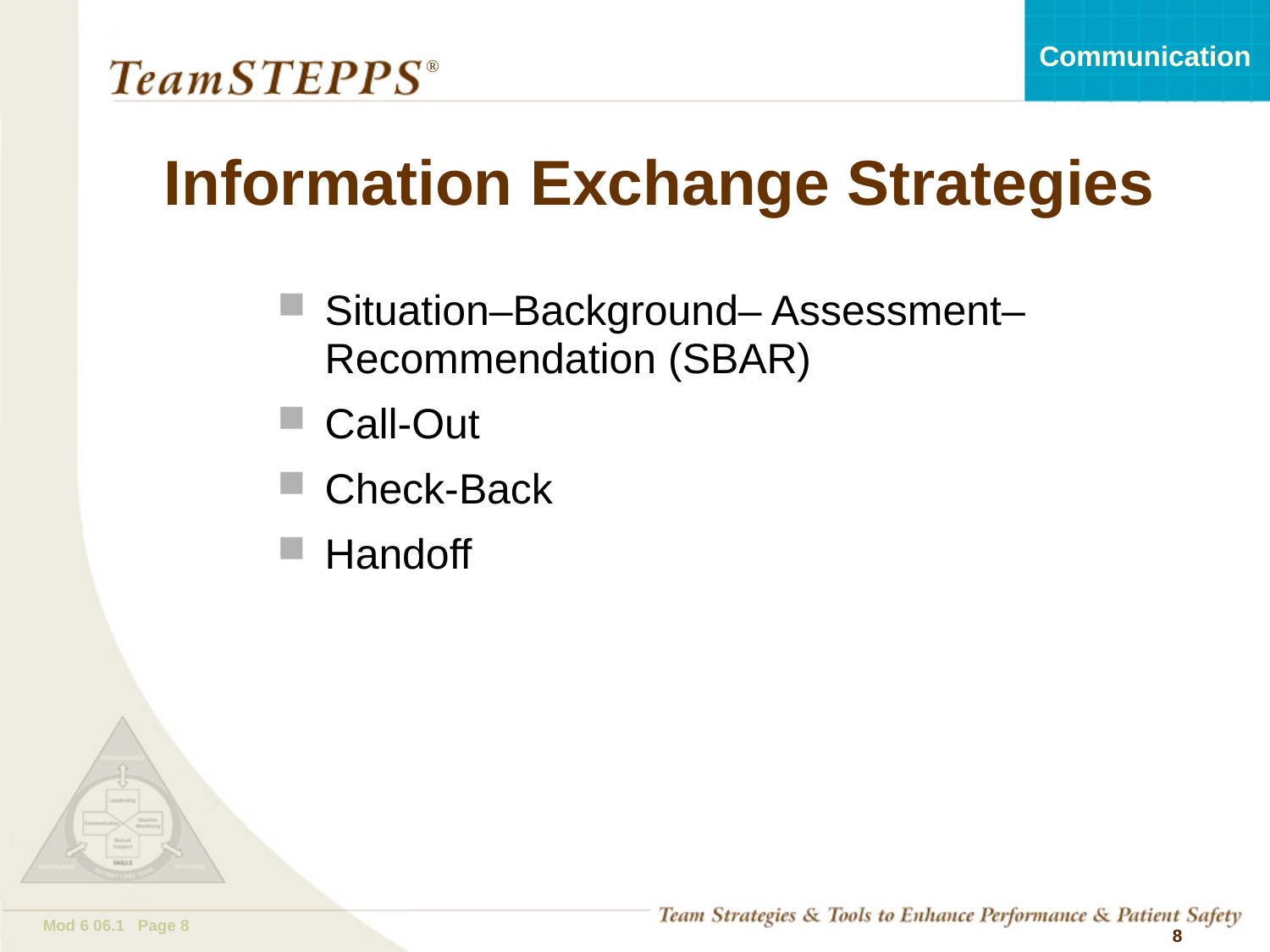

# Information Exchange Strategies
Situation–Background– Assessment– Recommendation (SBAR)
Call-Out
Check-Back
Handoff
 8